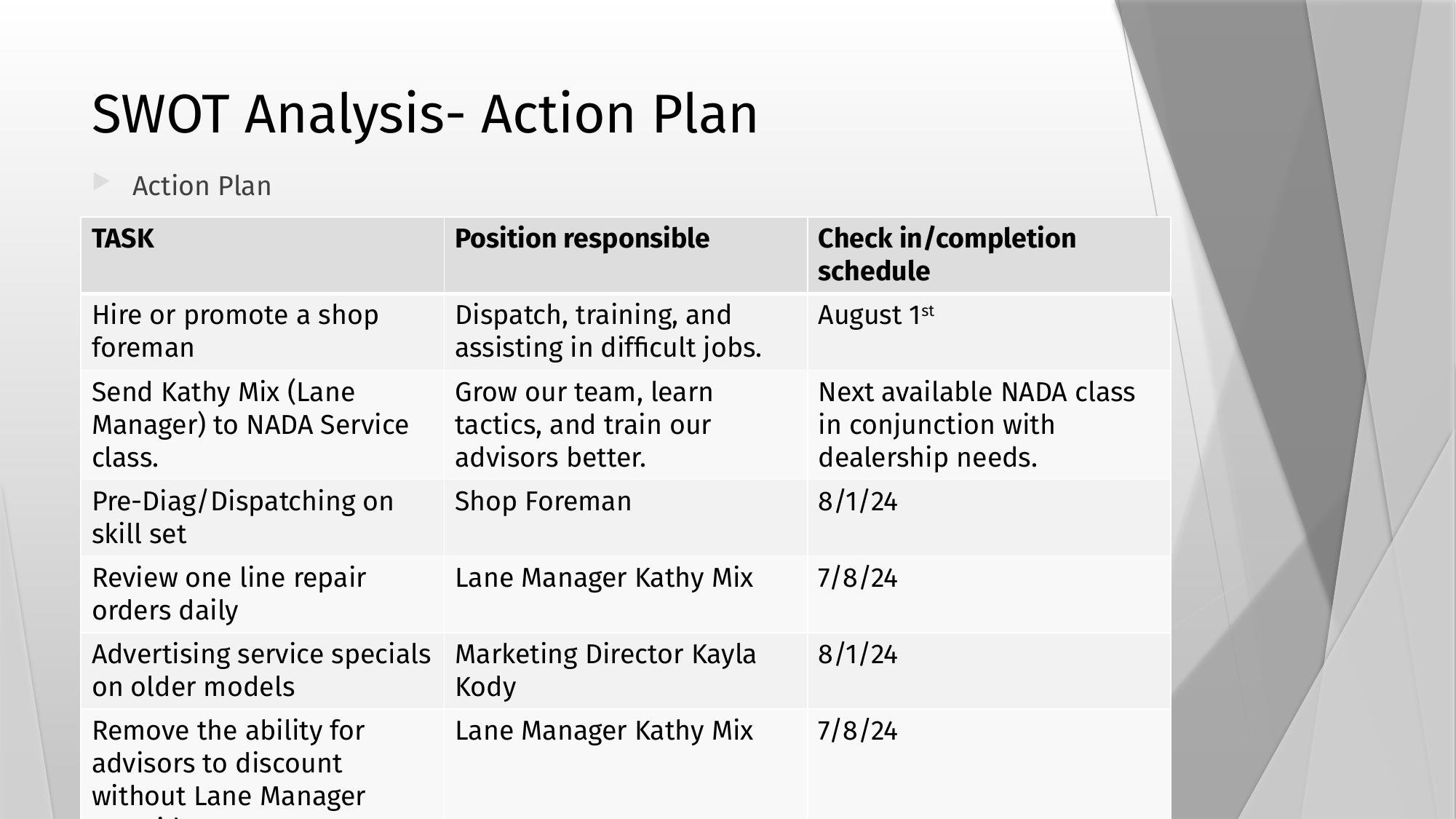

# SWOT Analysis- Action Plan
Action Plan

| TASK | Position responsible | Check in/completion schedule |
| --- | --- | --- |
| Hire or promote a shop foreman | Dispatch, training, and assisting in difficult jobs. | August 1st |
| Send Kathy Mix (Lane Manager) to NADA Service class. | Grow our team, learn tactics, and train our advisors better. | Next available NADA class in conjunction with dealership needs. |
| Pre-Diag/Dispatching on skill set | Shop Foreman | 8/1/24 |
| Review one line repair orders daily | Lane Manager Kathy Mix | 7/8/24 |
| Advertising service specials on older models | Marketing Director Kayla Kody | 8/1/24 |
| Remove the ability for advisors to discount without Lane Manager override | Lane Manager Kathy Mix | 7/8/24 |
| Place a parts fast moving bin in the shop to reduce waiting time on express and quick lane. | Chris Haynie / Glen Travethian (Service and Parts Managers) | 8/1/24 |